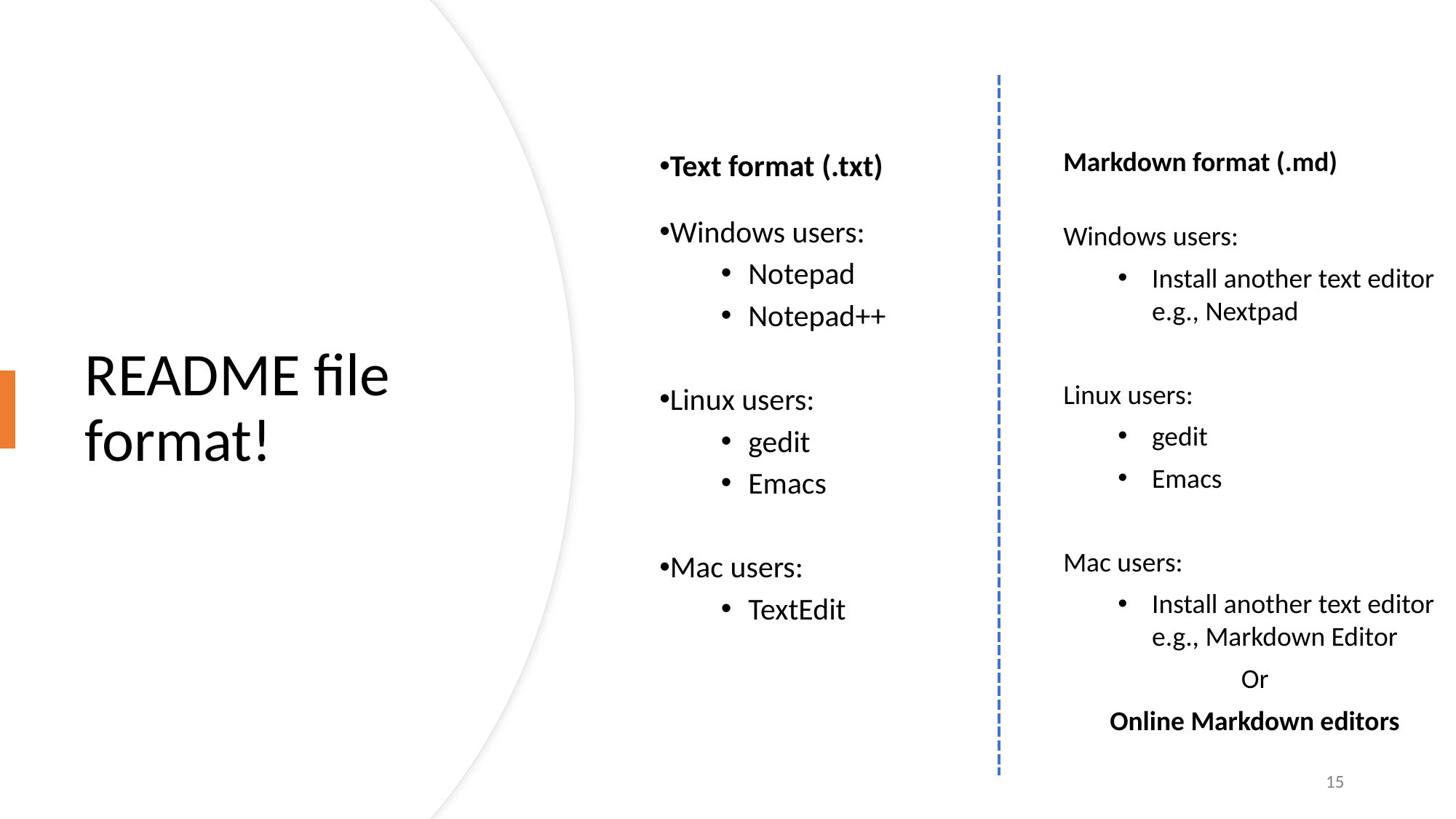

Text format (.txt)

Windows users:
Notepad
Notepad++

Linux users:
gedit
Emacs

Mac users:
TextEdit

README file format!
Markdown format (.md)

Windows users:
Install another text editor
e.g., Nextpad

Linux users:
gedit
Emacs

Mac users:
Install another text editor
e.g., Markdown Editor
Or
Online Markdown editors

15